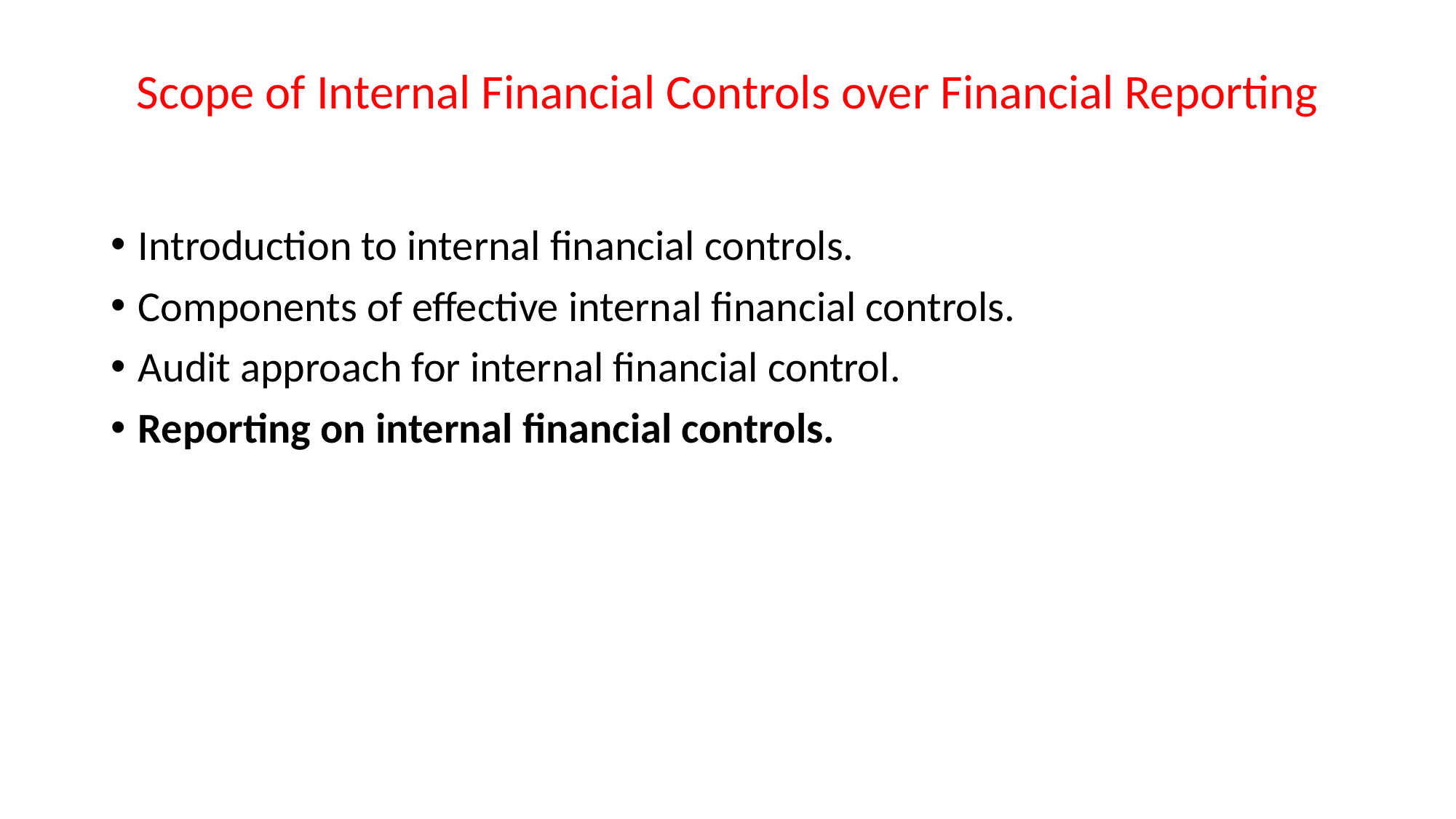

# Scope of Internal Financial Controls over Financial Reporting
Introduction to internal financial controls.
Components of effective internal financial controls.
Audit approach for internal financial control.
Reporting on internal financial controls.